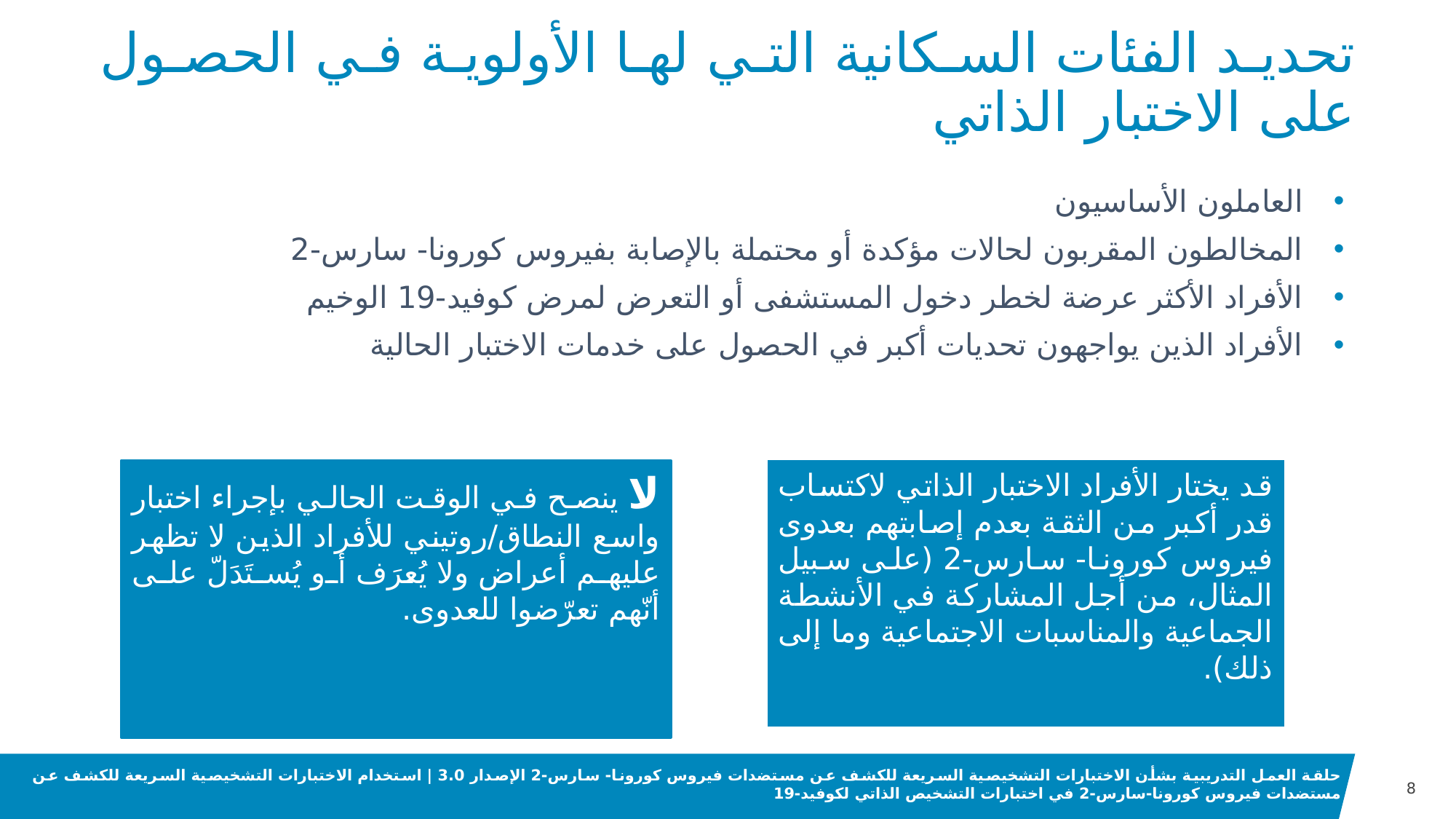

# تحديد الفئات السكانية التي لها الأولوية في الحصول على الاختبار الذاتي
العاملون الأساسيون
المخالطون المقربون لحالات مؤكدة أو محتملة بالإصابة بفيروس كورونا- سارس-2
الأفراد الأكثر عرضة لخطر دخول المستشفى أو التعرض لمرض كوفيد-19 الوخيم
الأفراد الذين يواجهون تحديات أكبر في الحصول على خدمات الاختبار الحالية

قد يختار الأفراد الاختبار الذاتي لاكتساب قدر أكبر من الثقة بعدم إصابتهم بعدوى فيروس كورونا- سارس-2 (على سبيل المثال، من أجل المشاركة في الأنشطة الجماعية والمناسبات الاجتماعية وما إلى ذلك).

لا ينصح في الوقت الحالي بإجراء اختبار واسع النطاق/روتيني للأفراد الذين لا تظهر عليهم أعراض ولا يُعرَف أو يُستَدَلّ على أنّهم تعرّضوا للعدوى.

حلقة العمل التدريبية بشأن الاختبارات التشخيصية السريعة للكشف عن مستضدات فيروس كورونا- سارس-2 الإصدار 3.0 | استخدام الاختبارات التشخيصية السريعة للكشف عن مستضدات فيروس كورونا-سارس-2 في اختبارات التشخيص الذاتي لكوفيد-19
8